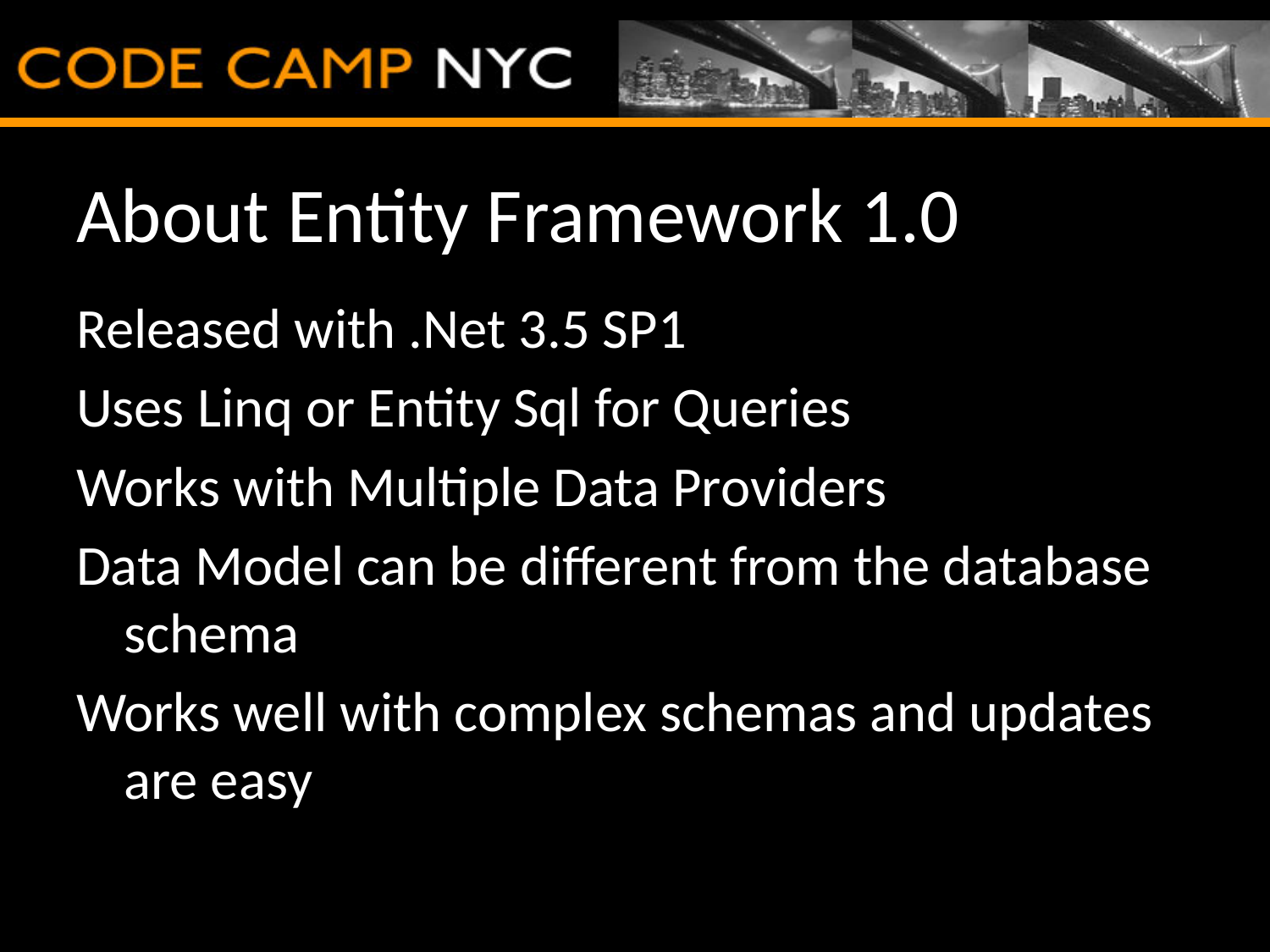

# About Entity Framework 1.0
Released with .Net 3.5 SP1
Uses Linq or Entity Sql for Queries
Works with Multiple Data Providers
Data Model can be different from the database schema
Works well with complex schemas and updates are easy